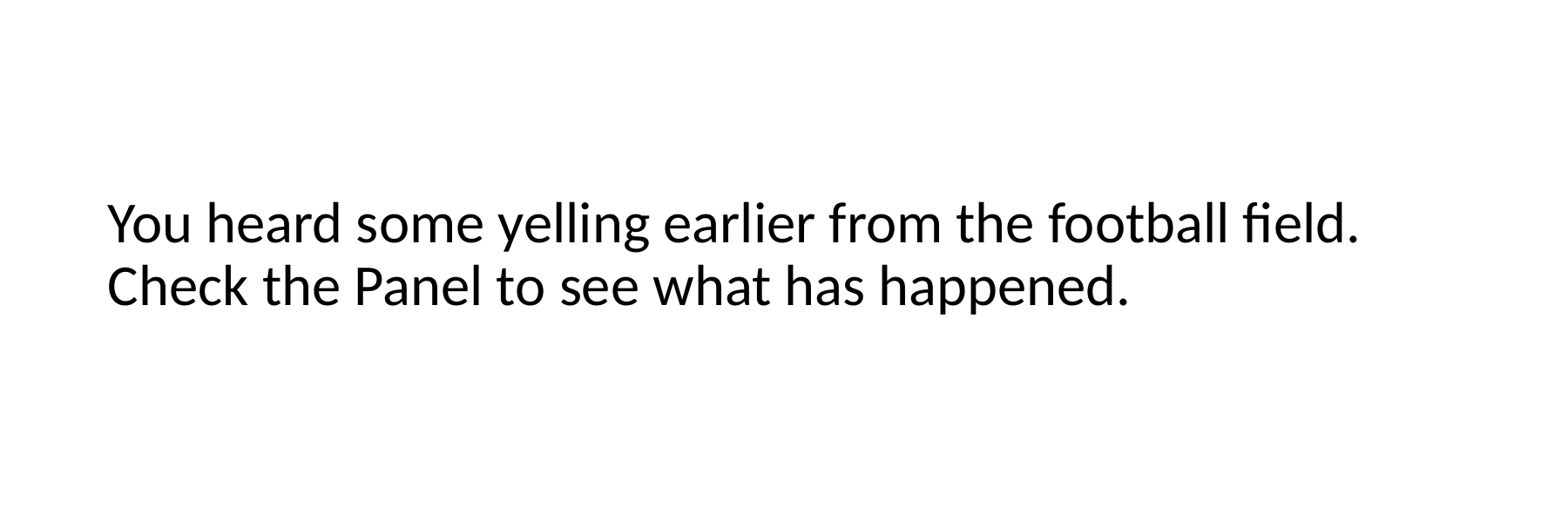

You heard some yelling earlier from the football field. Check the Panel to see what has happened.